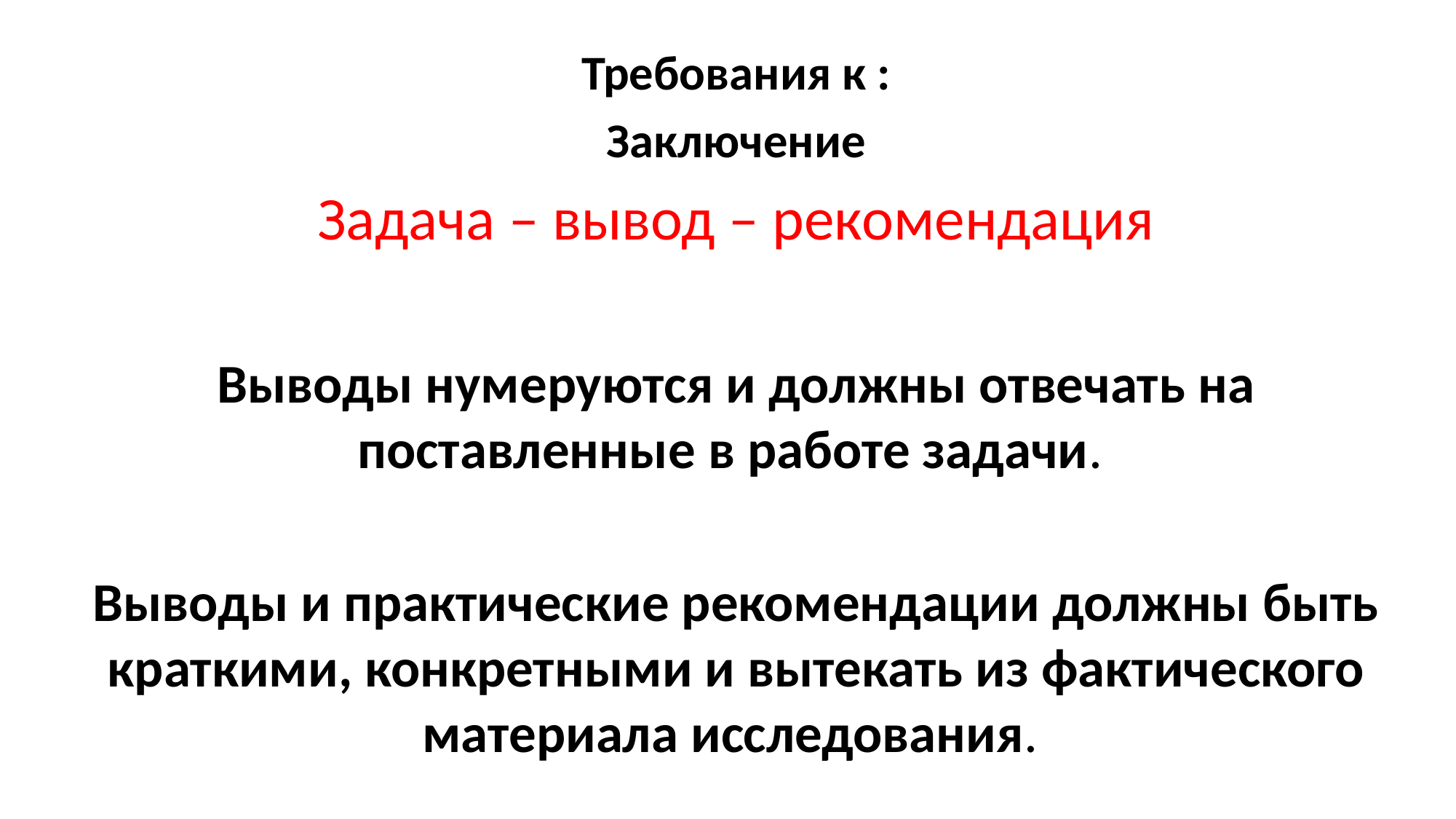

Требования к :
Заключение
Задача – вывод – рекомендация

Выводы нумеруются и должны отвечать на поставленные в работе задачи.

Выводы и практические рекомендации должны быть краткими, конкретными и вытекать из фактического материала исследования.

#